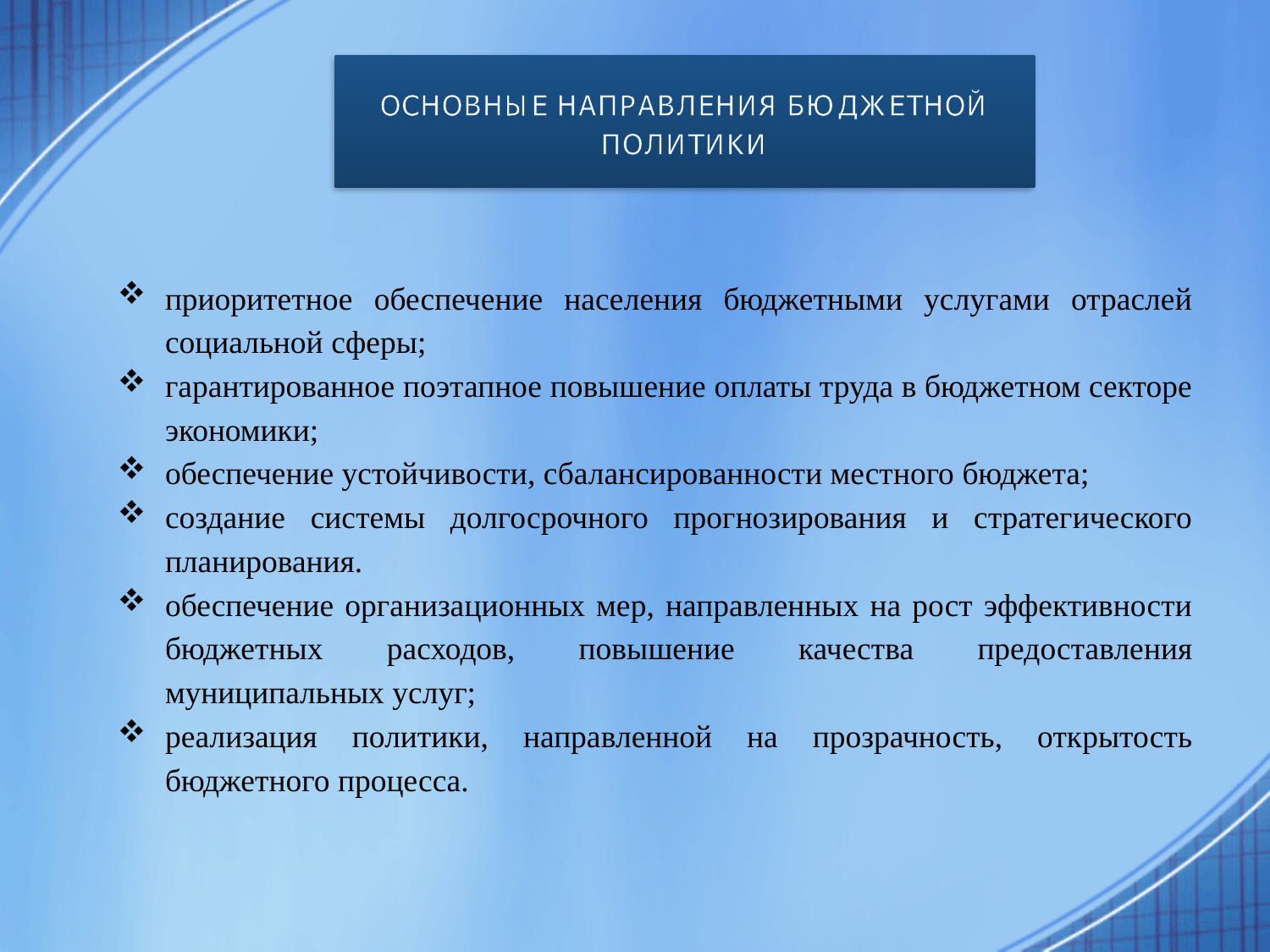

ОСНОВНЫЕ НАПРАВЛЕНИЯ БЮДЖЕТНОЙ ПОЛИТИКИ
приоритетное обеспечение населения бюджетными услугами отраслей социальной сферы;
гарантированное поэтапное повышение оплаты труда в бюджетном секторе экономики;
обеспечение устойчивости, сбалансированности местного бюджета;
создание системы долгосрочного прогнозирования и стратегического планирования.
обеспечение организационных мер, направленных на рост эффективности бюджетных расходов, повышение качества предоставления муниципальных услуг;
реализация политики, направленной на прозрачность, открытость бюджетного процесса.